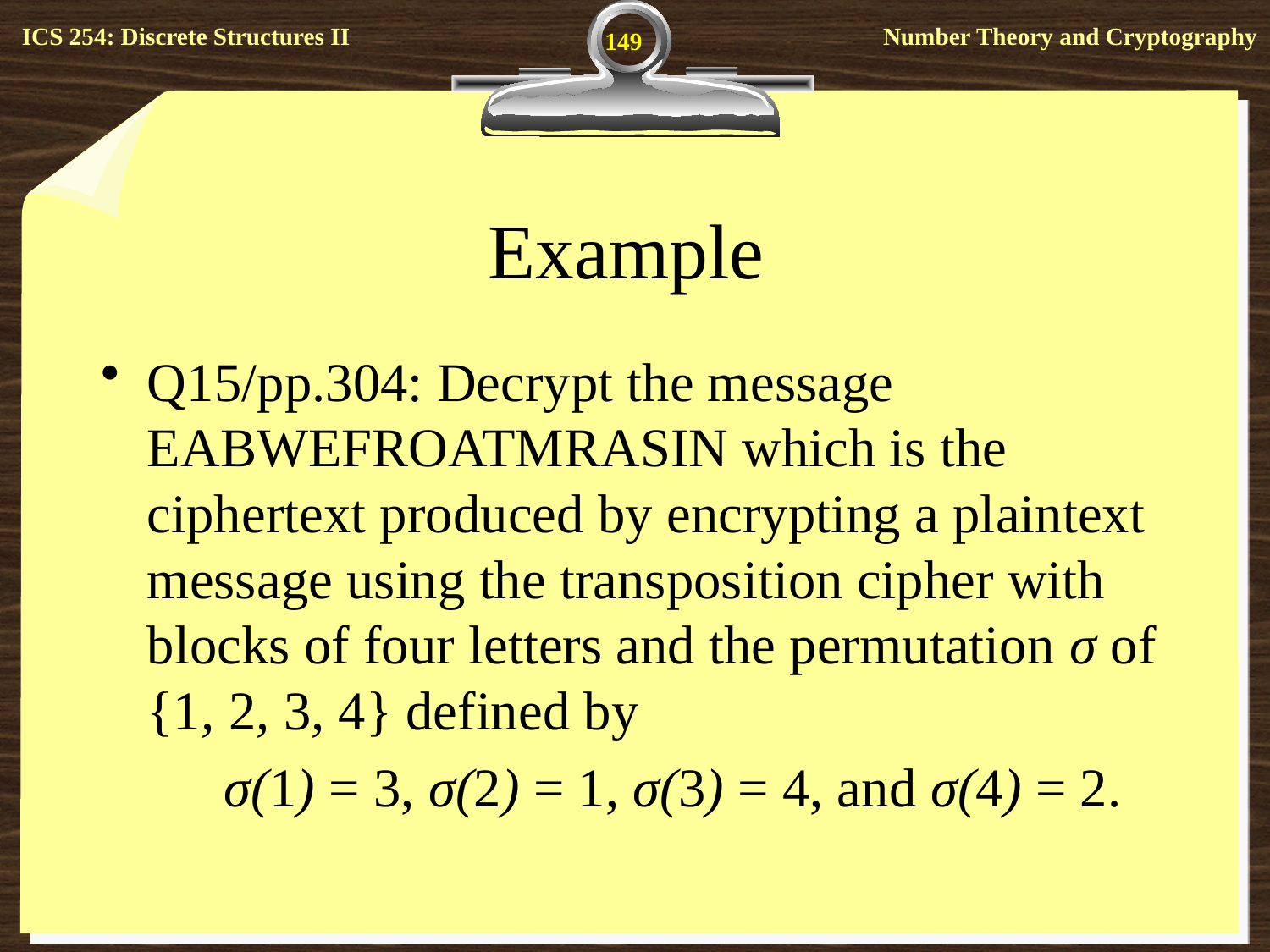

149
# Example
Q15/pp.304: Decrypt the message EABWEFROATMRASIN which is the ciphertext produced by encrypting a plaintext message using the transposition cipher with blocks of four letters and the permutation σ of {1, 2, 3, 4} defined by
	σ(1) = 3, σ(2) = 1, σ(3) = 4, and σ(4) = 2.